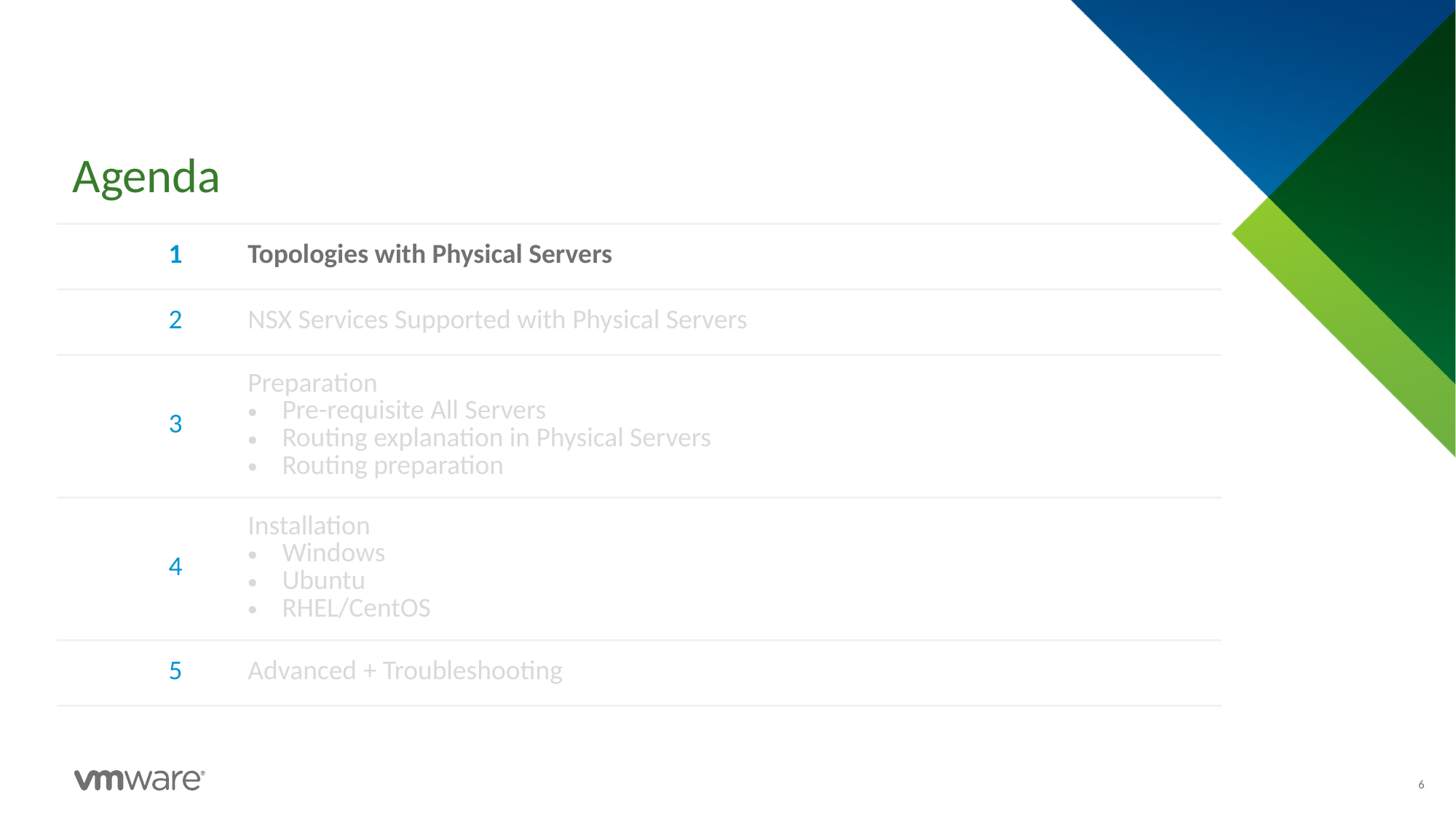

| 1 | Topologies with Physical Servers |
| --- | --- |
| 2 | NSX Services Supported with Physical Servers |
| 3 | Preparation Pre-requisite All Servers Routing explanation in Physical Servers Routing preparation |
| 4 | Installation Windows Ubuntu RHEL/CentOS |
| 5 | Advanced + Troubleshooting |